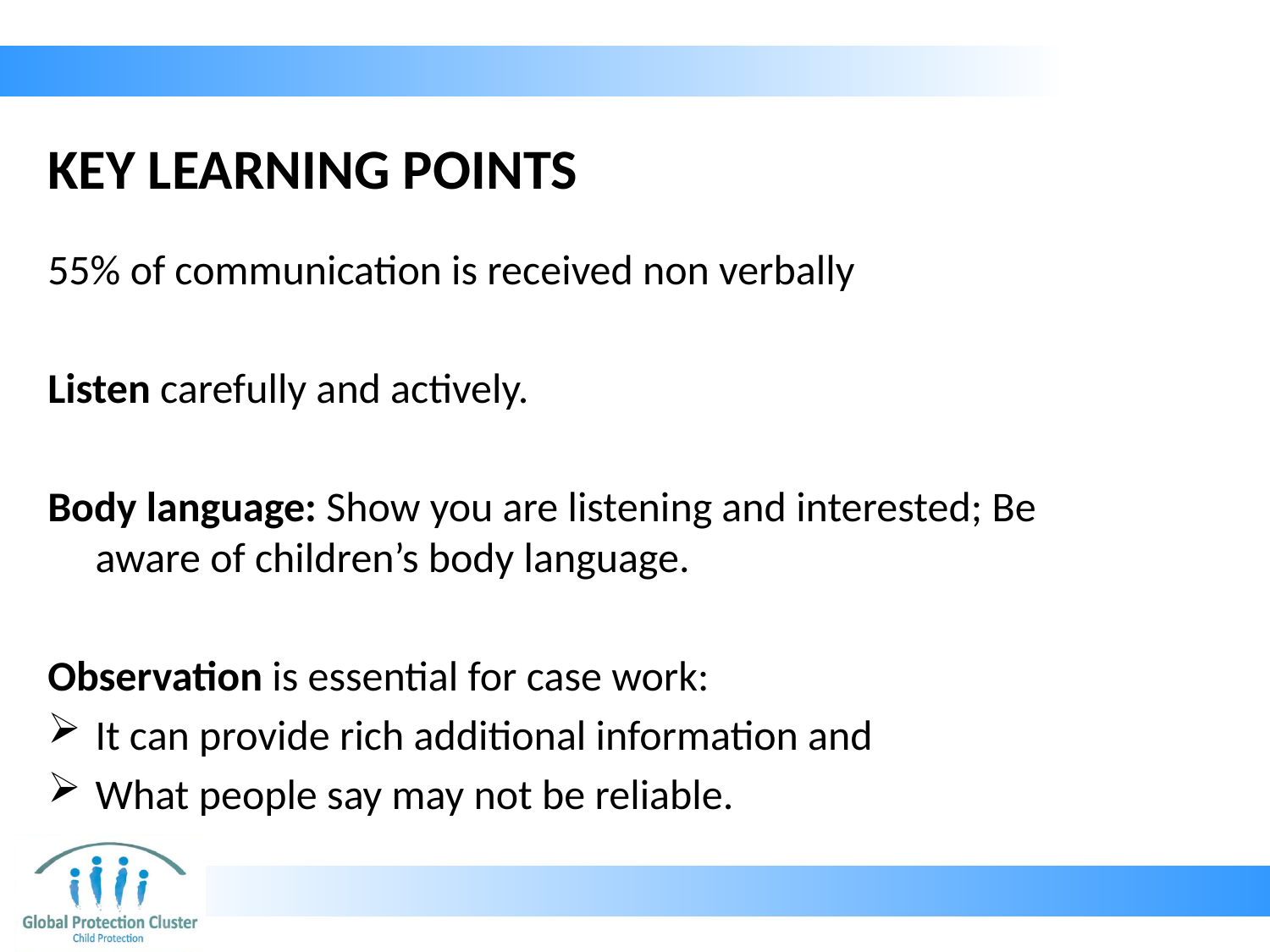

# KEY LEARNING POINTS
55% of communication is received non verbally

Listen carefully and actively.

Body language: Show you are listening and interested; Be aware of children’s body language.

Observation is essential for case work:
It can provide rich additional information and
What people say may not be reliable.